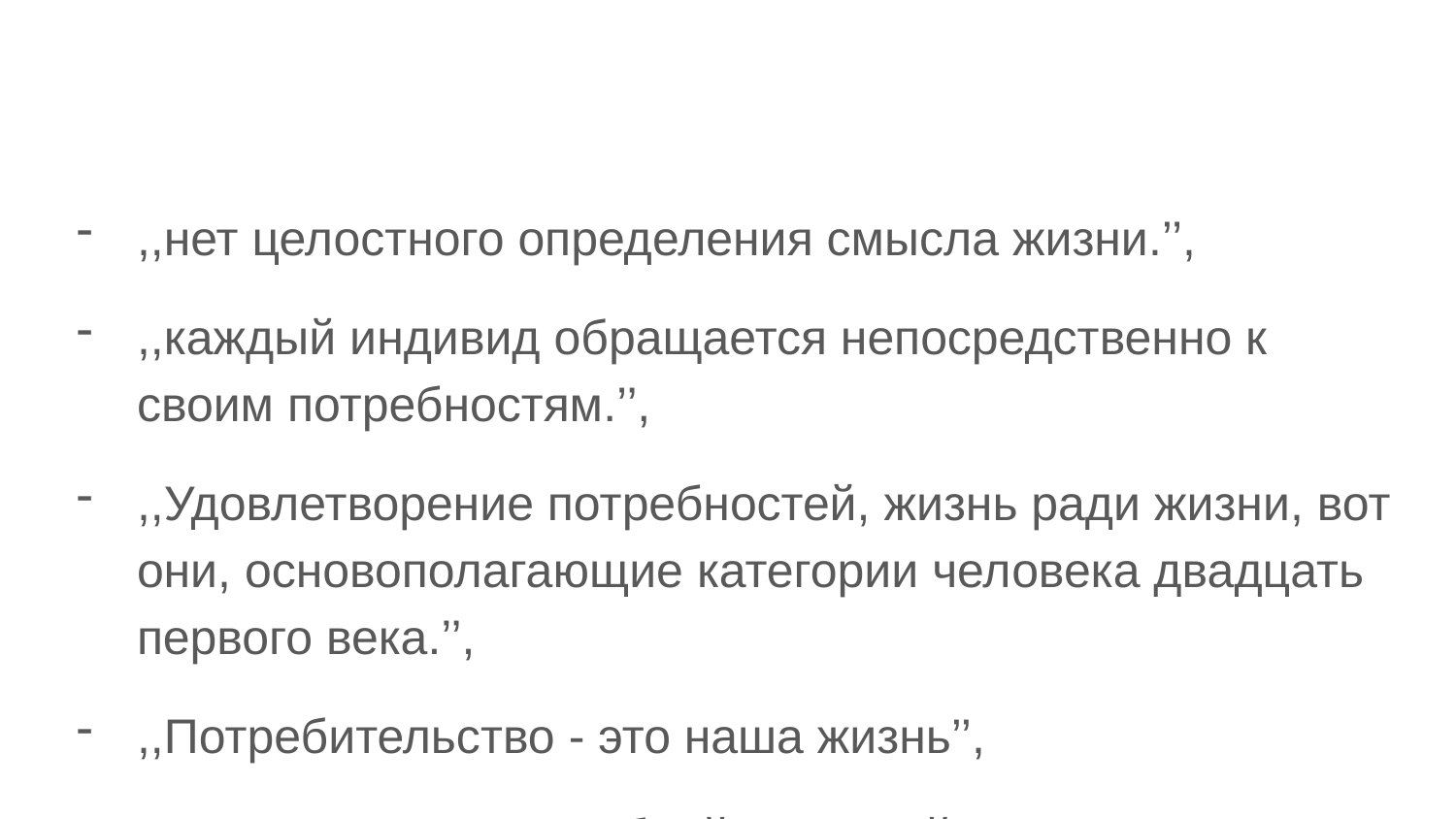

#
,,нет целостного определения смысла жизни.’’,
,,каждый индивид обращается непосредственно к своим потребностям.’’,
,,Удовлетворение потребностей, жизнь ради жизни, вот они, основополагающие категории человека двадцать первого века.’’,
,,Потребительство - это наша жизнь’’,
,,Деньги стали волшебной палочкой’’.